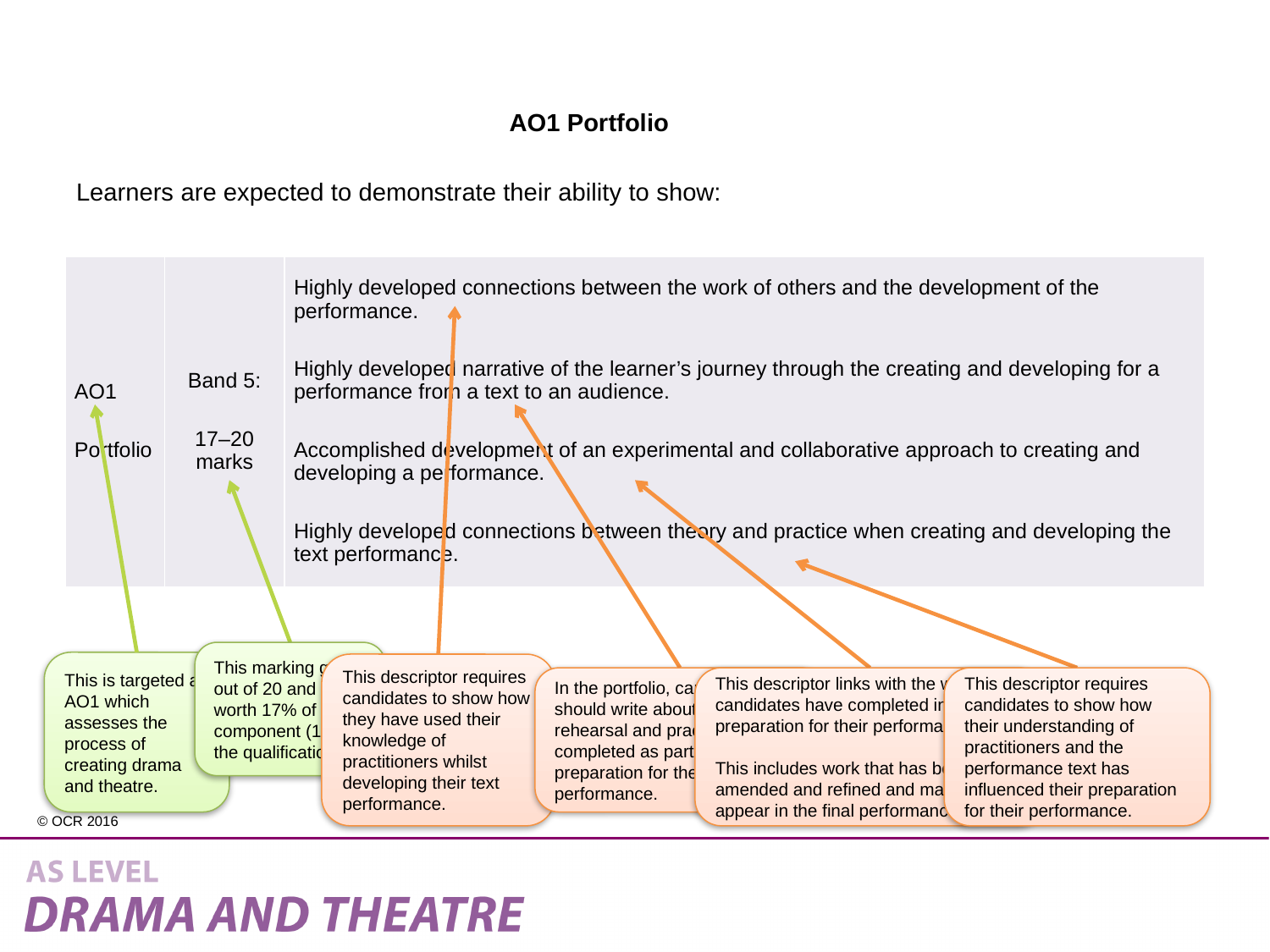

AO1 Portfolio

Learners are expected to demonstrate their ability to show:

| AO1 Portfolio | Band 5: 17–20 marks | Highly developed connections between the work of others and the development of the performance. Highly developed narrative of the learner’s journey through the creating and developing for a performance from a text to an audience. Accomplished development of an experimental and collaborative approach to creating and developing a performance. Highly developed connections between theory and practice when creating and developing the text performance. |
| --- | --- | --- |
This marking grid is out of 20 and is worth 17% of the component (10% of the qualification).
This is targeted at AO1 which assesses the process of creating drama and theatre.
This descriptor requires candidates to show how they have used their knowledge of practitioners whilst developing their text performance.
This descriptor requires candidates to show how their understanding of practitioners and the performance text has influenced their preparation for their performance.

In the portfolio, candidates should write about their rehearsal and practical work completed as part of their preparation for their text performance.

This descriptor links with the work candidates have completed in preparation for their performance.

This includes work that has been amended and refined and may not appear in the final performance.